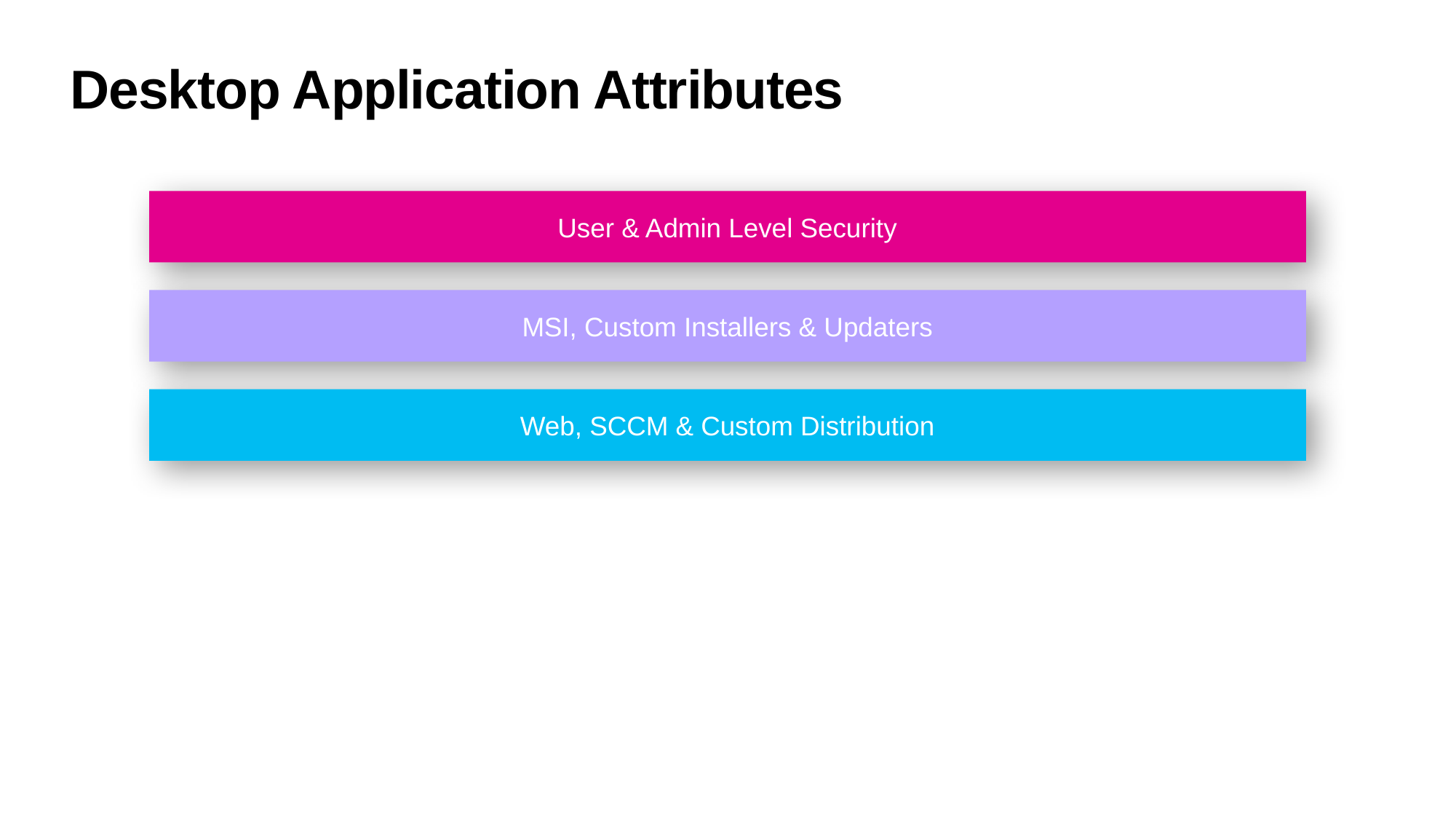

# Desktop Application Attributes
User & Admin Level Security
MSI, Custom Installers & Updaters
Web, SCCM & Custom Distribution